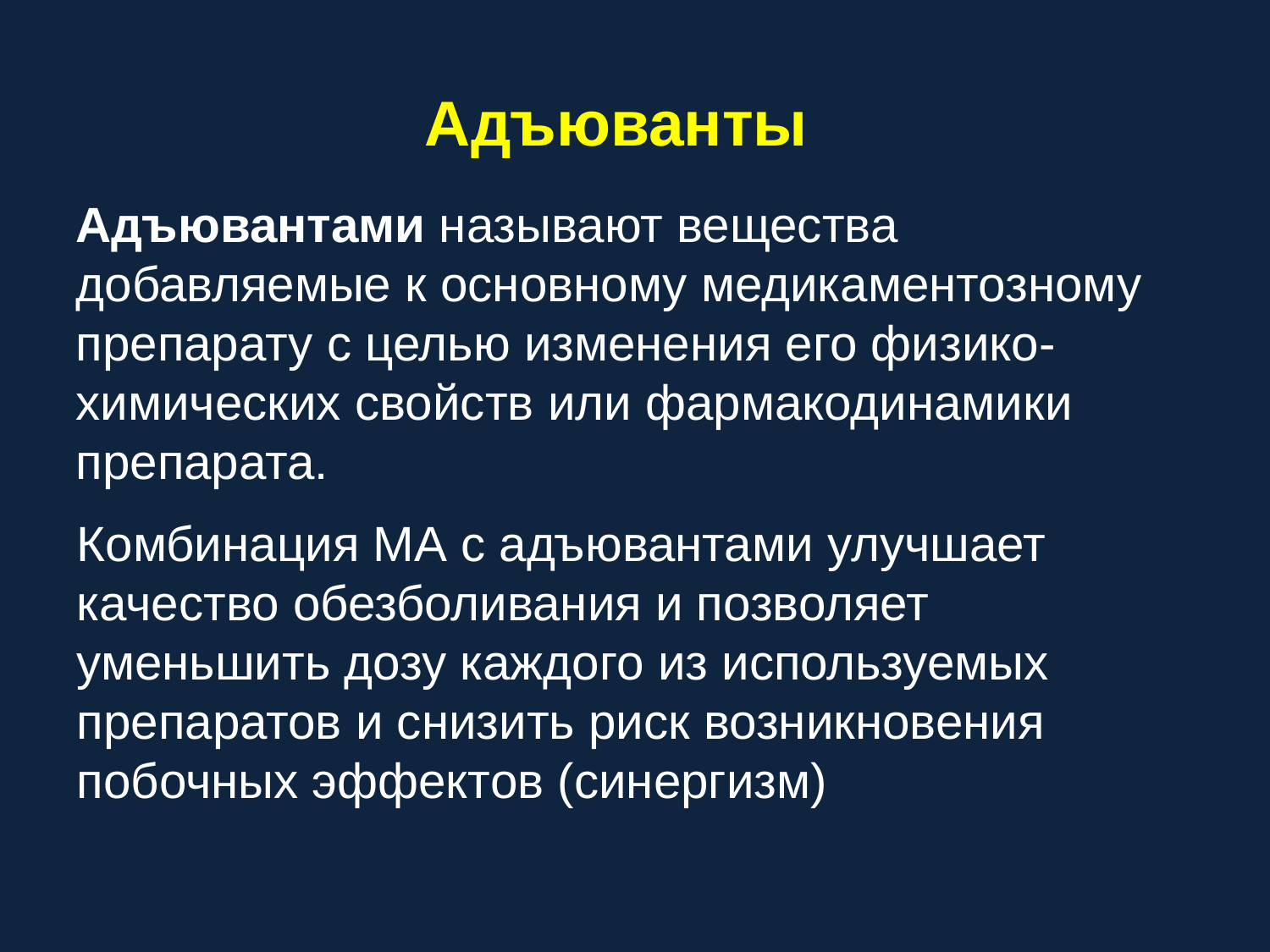

Адъюванты
Адъювантами называют вещества добавляемые к основному медикаментозному препарату с целью изменения его физико-химических свойств или фармакодинамики препарата.

Комбинация МА с адъювантами улучшает качество обезболивания и позволяет уменьшить дозу каждого из используемых препаратов и снизить риск возникновения побочных эффектов (синергизм)